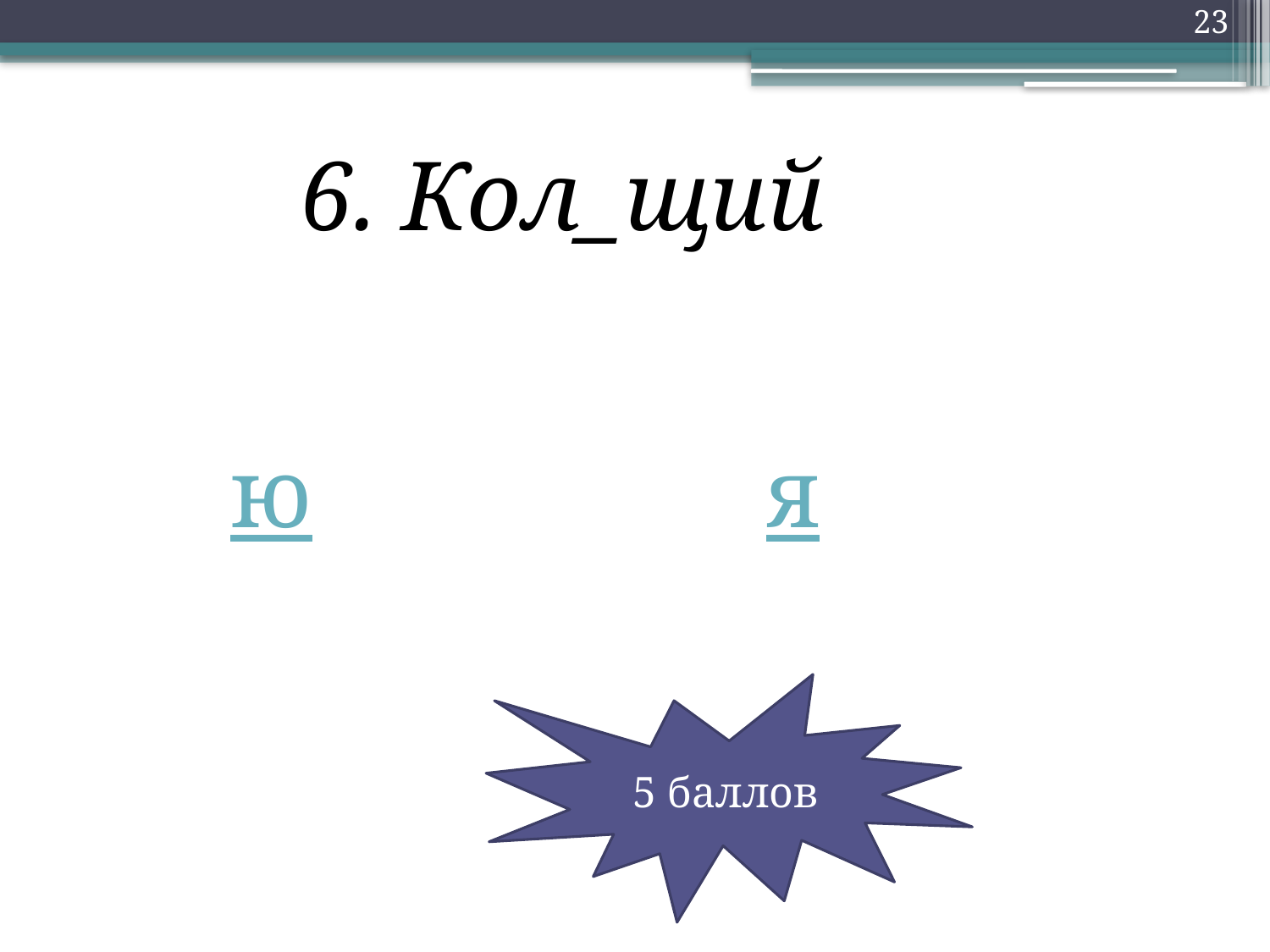

23
6. Кол_щий
ю
я
5 баллов